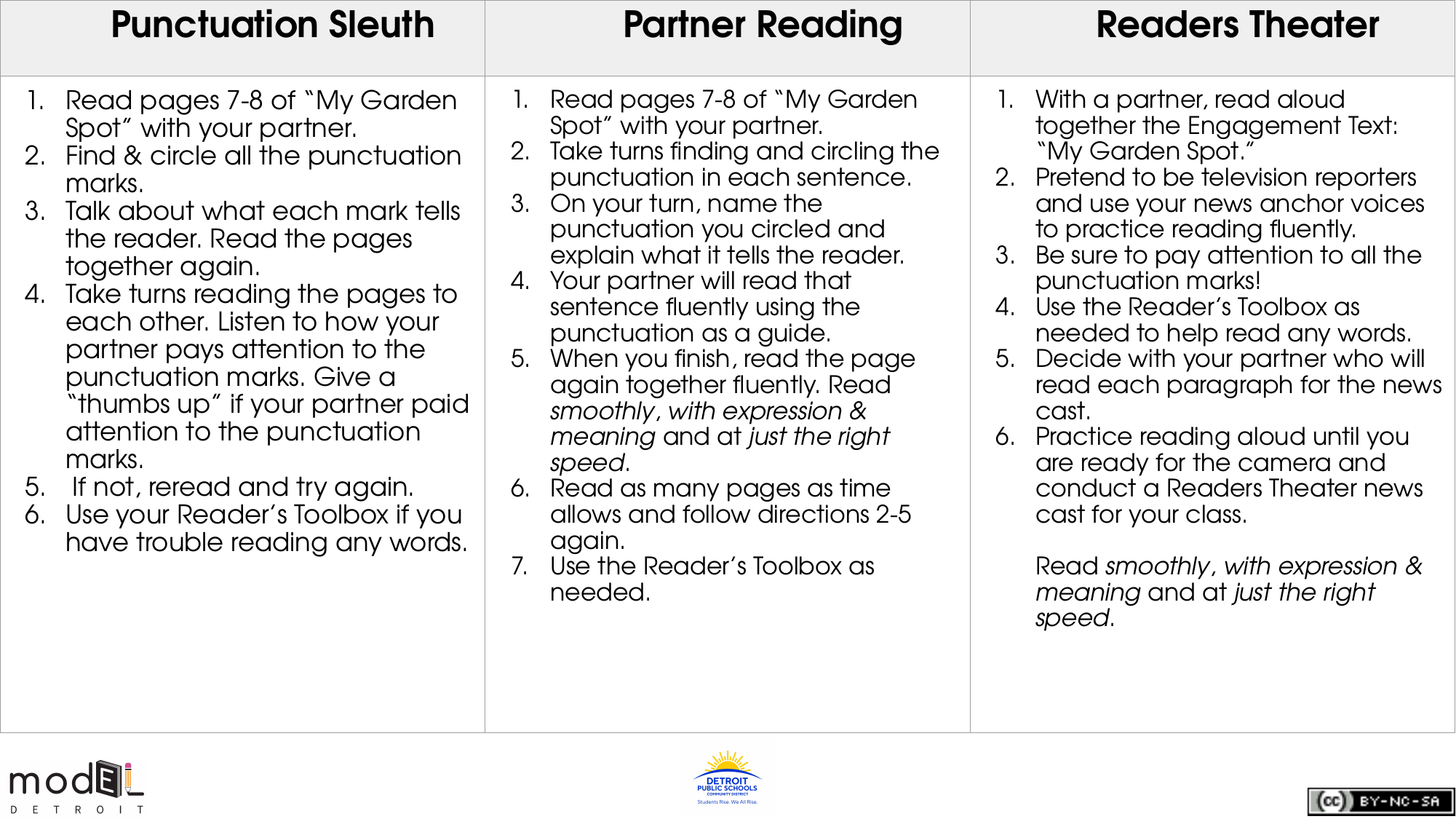

| Punctuation Sleuth | Partner Reading | Readers Theater |
| --- | --- | --- |
| Read pages 7-8 of “My Garden Spot” with your partner. Find & circle all the punctuation marks. Talk about what each mark tells the reader. Read the pages together again. Take turns reading the pages to each other. Listen to how your partner pays attention to the punctuation marks. Give a “thumbs up” if your partner paid attention to the punctuation marks. If not, reread and try again. Use your Reader’s Toolbox if you have trouble reading any words. | Read pages 7-8 of “My Garden Spot” with your partner. Take turns finding and circling the punctuation in each sentence. On your turn, name the punctuation you circled and explain what it tells the reader. Your partner will read that sentence fluently using the punctuation as a guide. When you finish, read the page again together fluently. Read smoothly, with expression & meaning and at just the right speed. Read as many pages as time allows and follow directions 2-5 again. Use the Reader’s Toolbox as needed. | With a partner, read aloud together the Engagement Text: “My Garden Spot.” Pretend to be television reporters and use your news anchor voices to practice reading fluently. Be sure to pay attention to all the punctuation marks! Use the Reader’s Toolbox as needed to help read any words. Decide with your partner who will read each paragraph for the news cast. Practice reading aloud until you are ready for the camera and conduct a Readers Theater news cast for your class. Read smoothly, with expression & meaning and at just the right speed. |